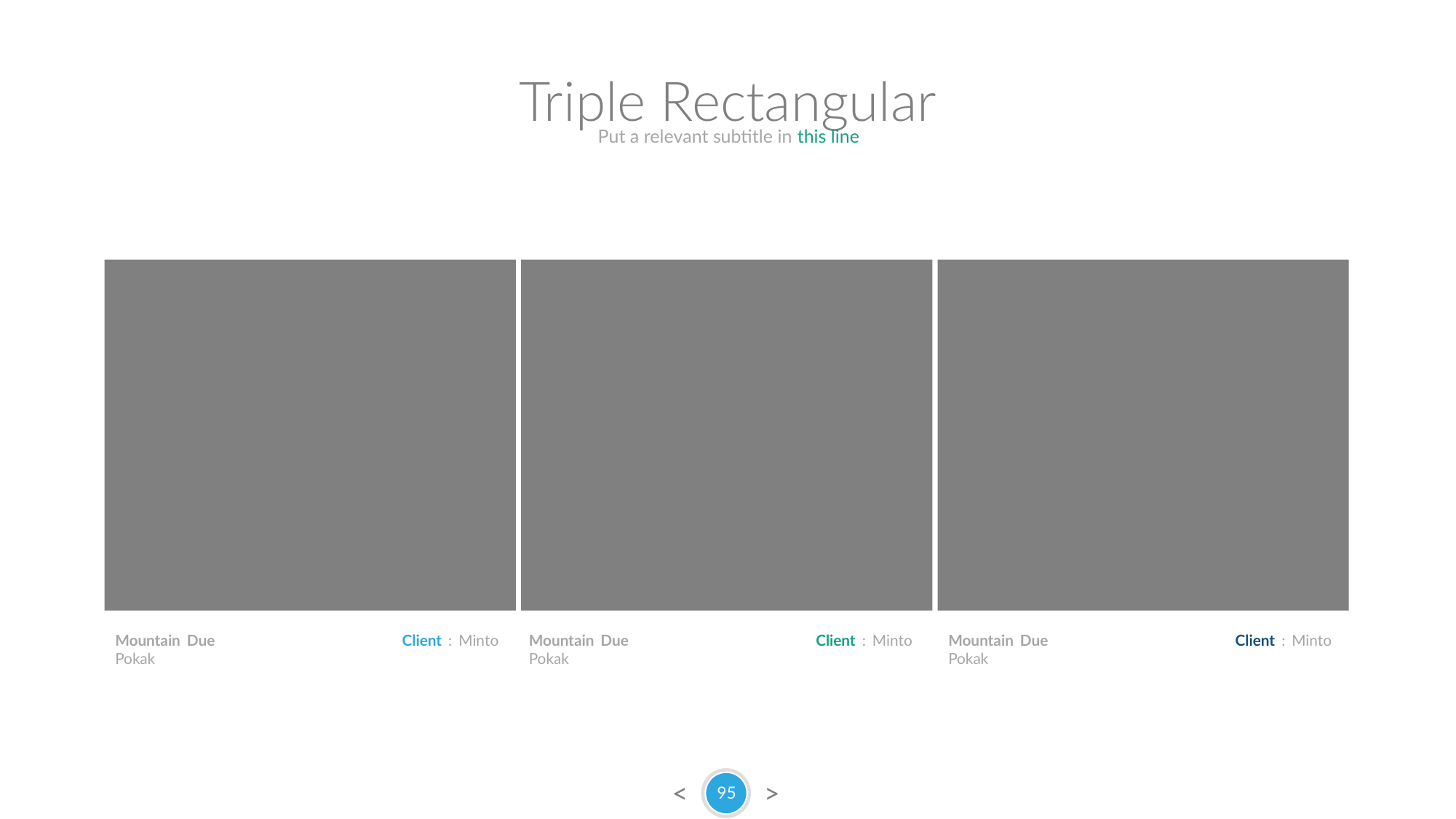

Triple Rectangular
Put a relevant subtitle in this line

Mountain Due		          Client : Minto Pokak
Mountain Due		          Client : Minto Pokak
Mountain Due		          Client : Minto Pokak
95